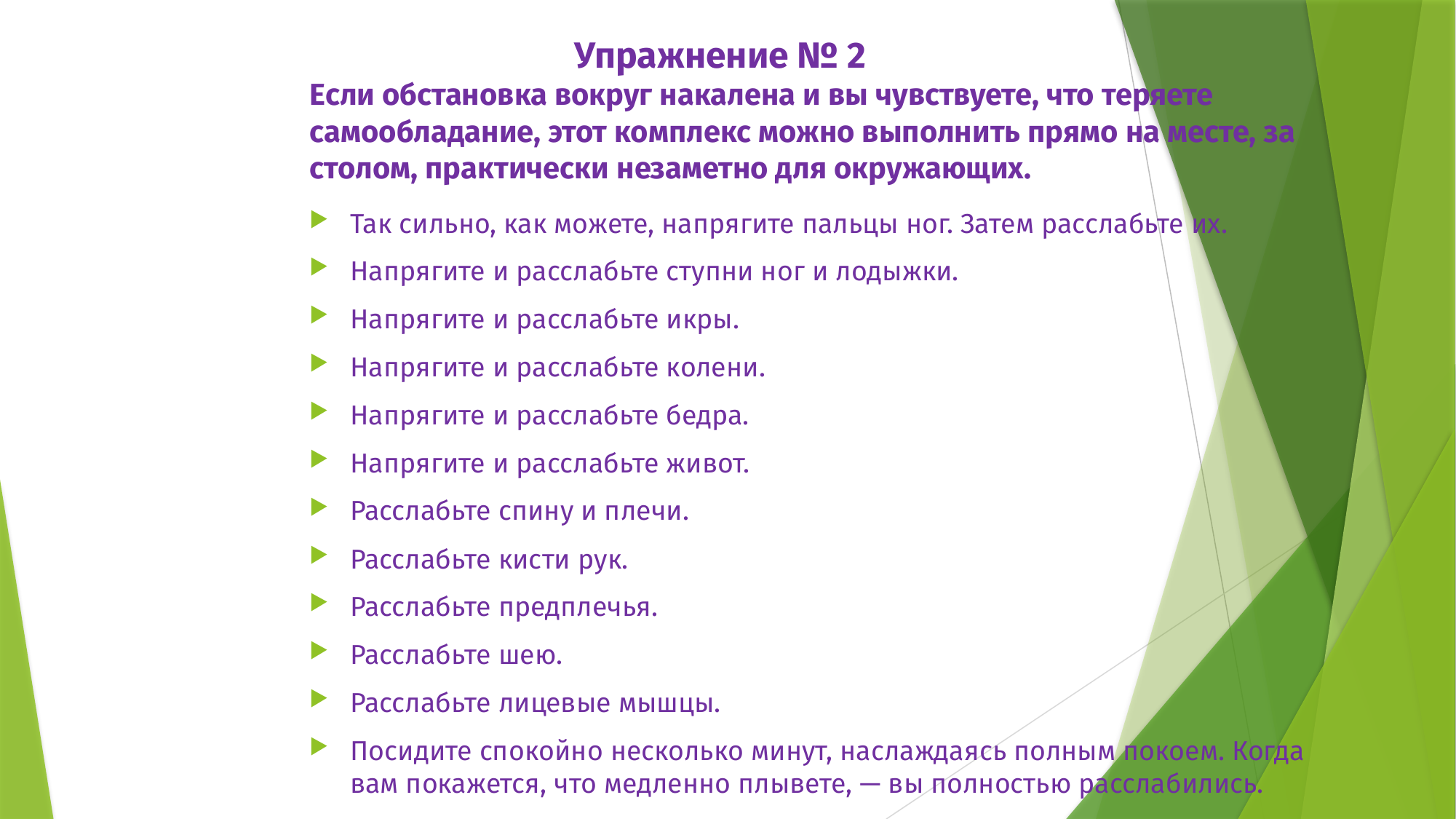

# Упражнение № 2 Если обстановка вокруг накалена и вы чувствуете, что теряете самообладание, этот комплекс можно выполнить прямо на месте, за столом, практически незаметно для окружающих.
Так сильно, как можете, напрягите пальцы ног. Затем расслабьте их.
Напрягите и расслабьте ступни ног и лодыжки.
Напрягите и расслабьте икры.
Напрягите и расслабьте колени.
Напрягите и расслабьте бедра.
Напрягите и расслабьте живот.
Расслабьте спину и плечи.
Расслабьте кисти рук.
Расслабьте предплечья.
Расслабьте шею.
Расслабьте лицевые мышцы.
Посидите спокойно несколько минут, наслаждаясь полным покоем. Когда вам покажется, что медленно плывете, — вы полностью расслабились.